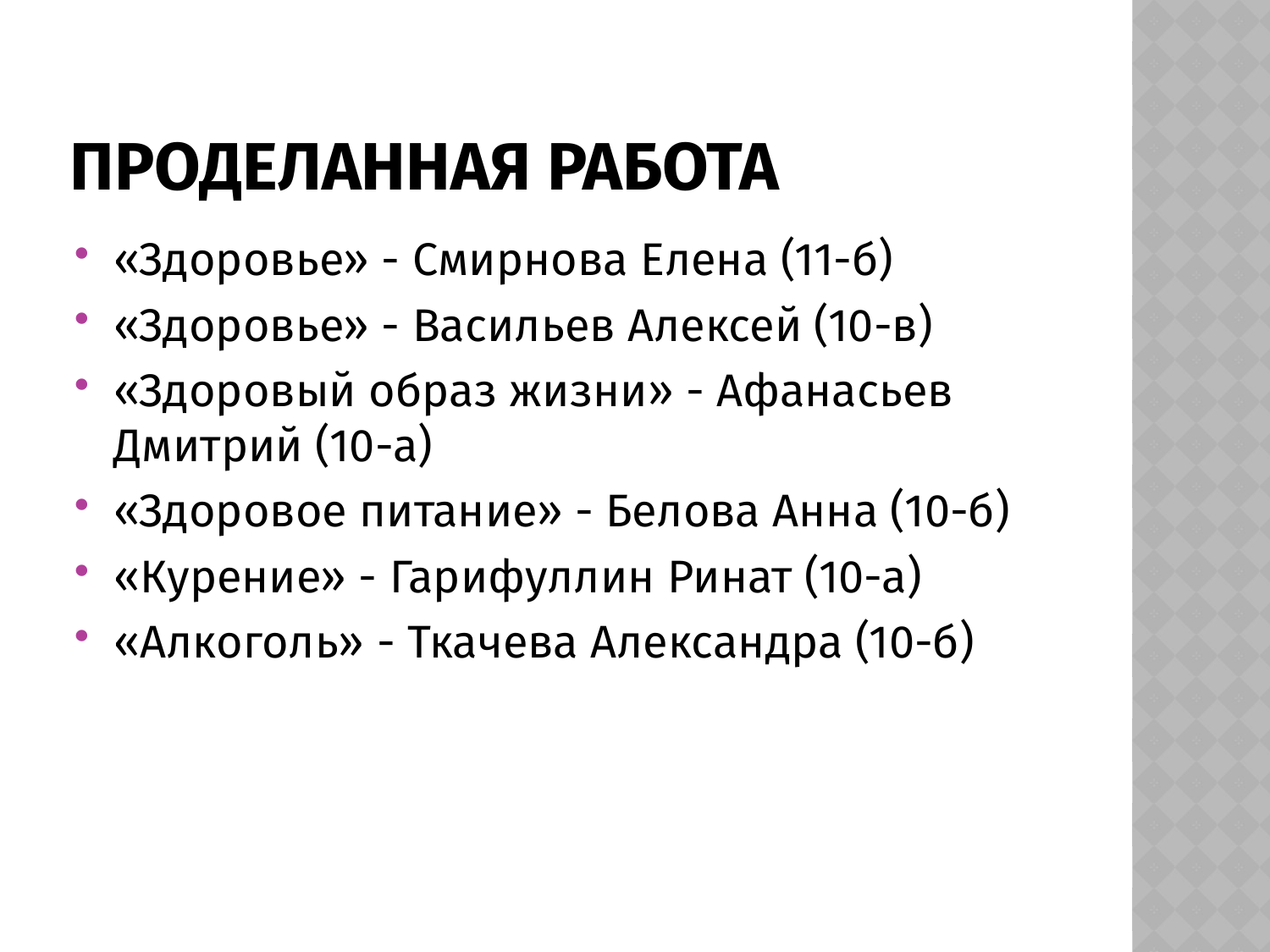

# Проделанная работа
«Здоровье» - Смирнова Елена (11-б)
«Здоровье» - Васильев Алексей (10-в)
«Здоровый образ жизни» - Афанасьев Дмитрий (10-а)
«Здоровое питание» - Белова Анна (10-б)
«Курение» - Гарифуллин Ринат (10-а)
«Алкоголь» - Ткачева Александра (10-б)